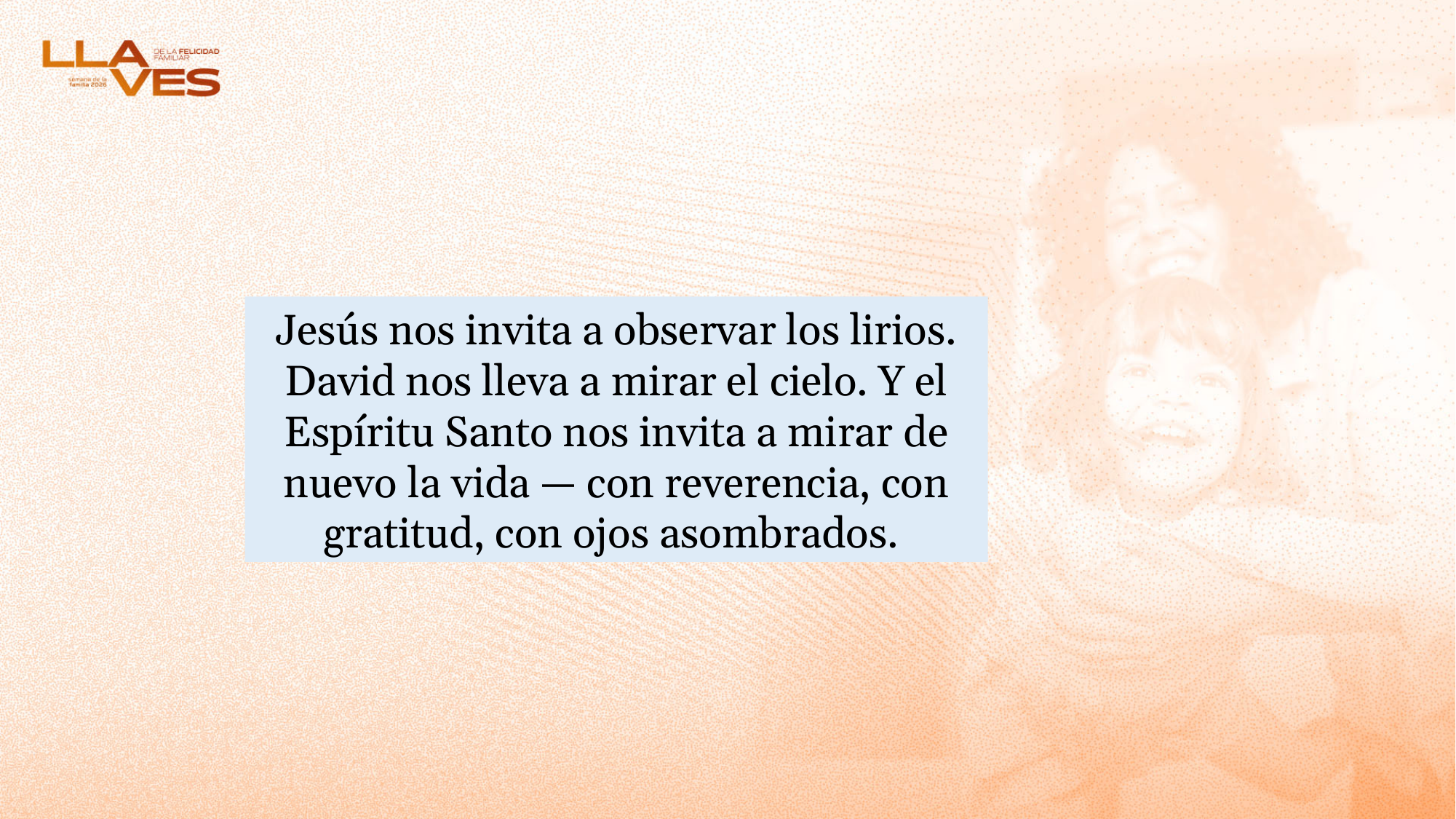

Jesús nos invita a observar los lirios. David nos lleva a mirar el cielo. Y el Espíritu Santo nos invita a mirar de nuevo la vida — con reverencia, con gratitud, con ojos asombrados.